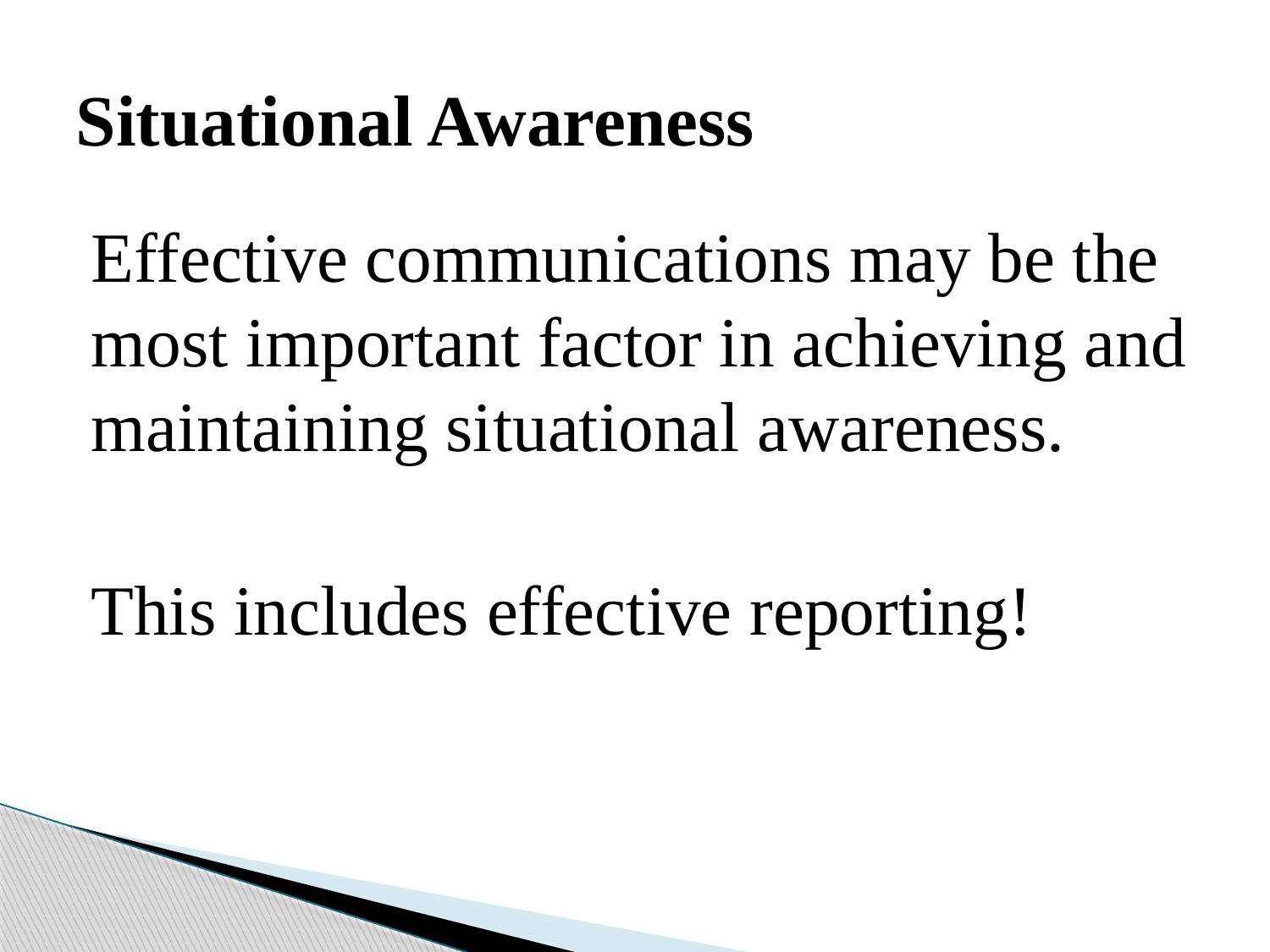

# Situational Awareness
Effective communications may be the most important factor in achieving and maintaining situational awareness.

This includes effective reporting!